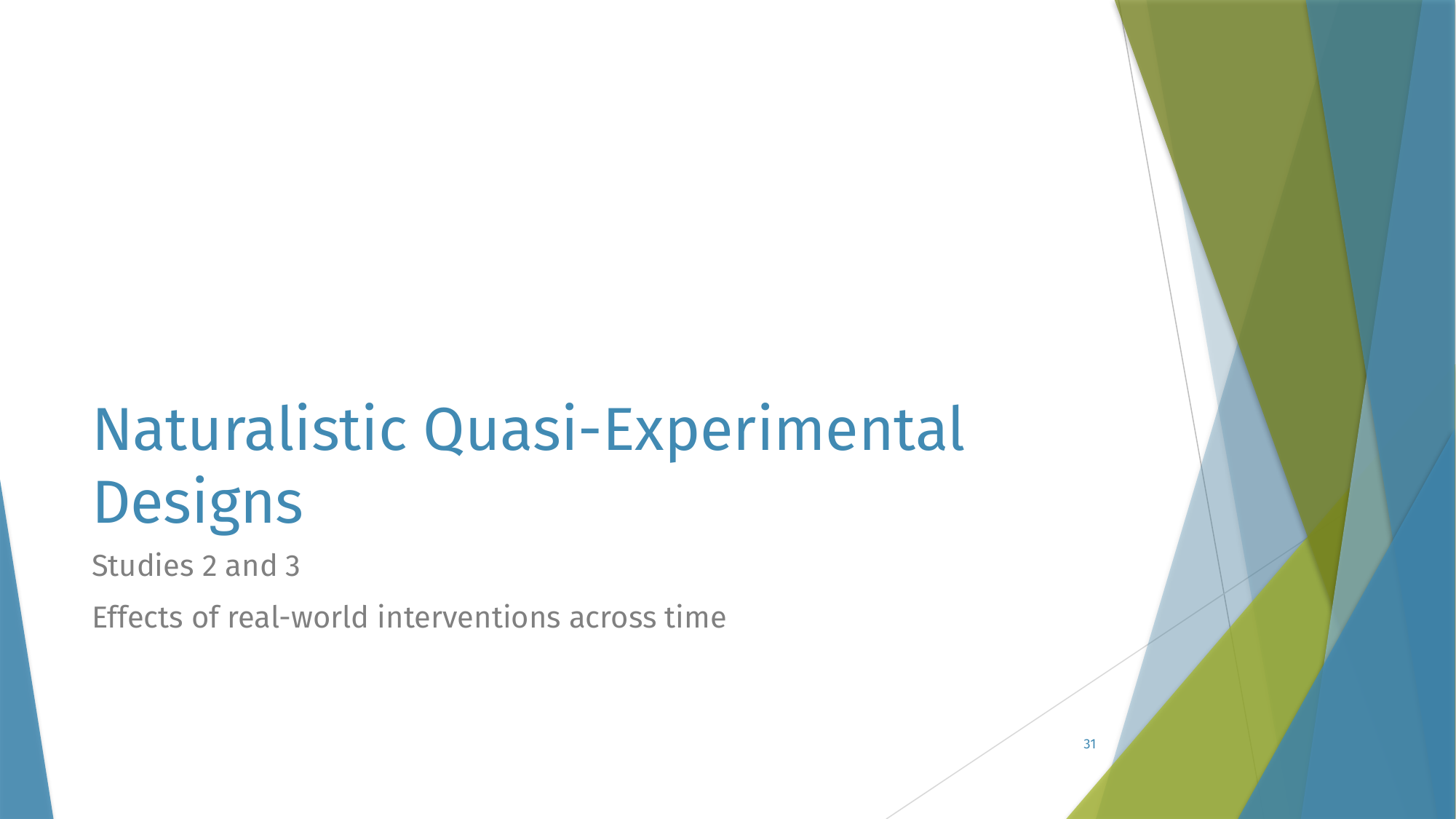

# Naturalistic Quasi-Experimental Designs
Studies 2 and 3
Effects of real-world interventions across time
31